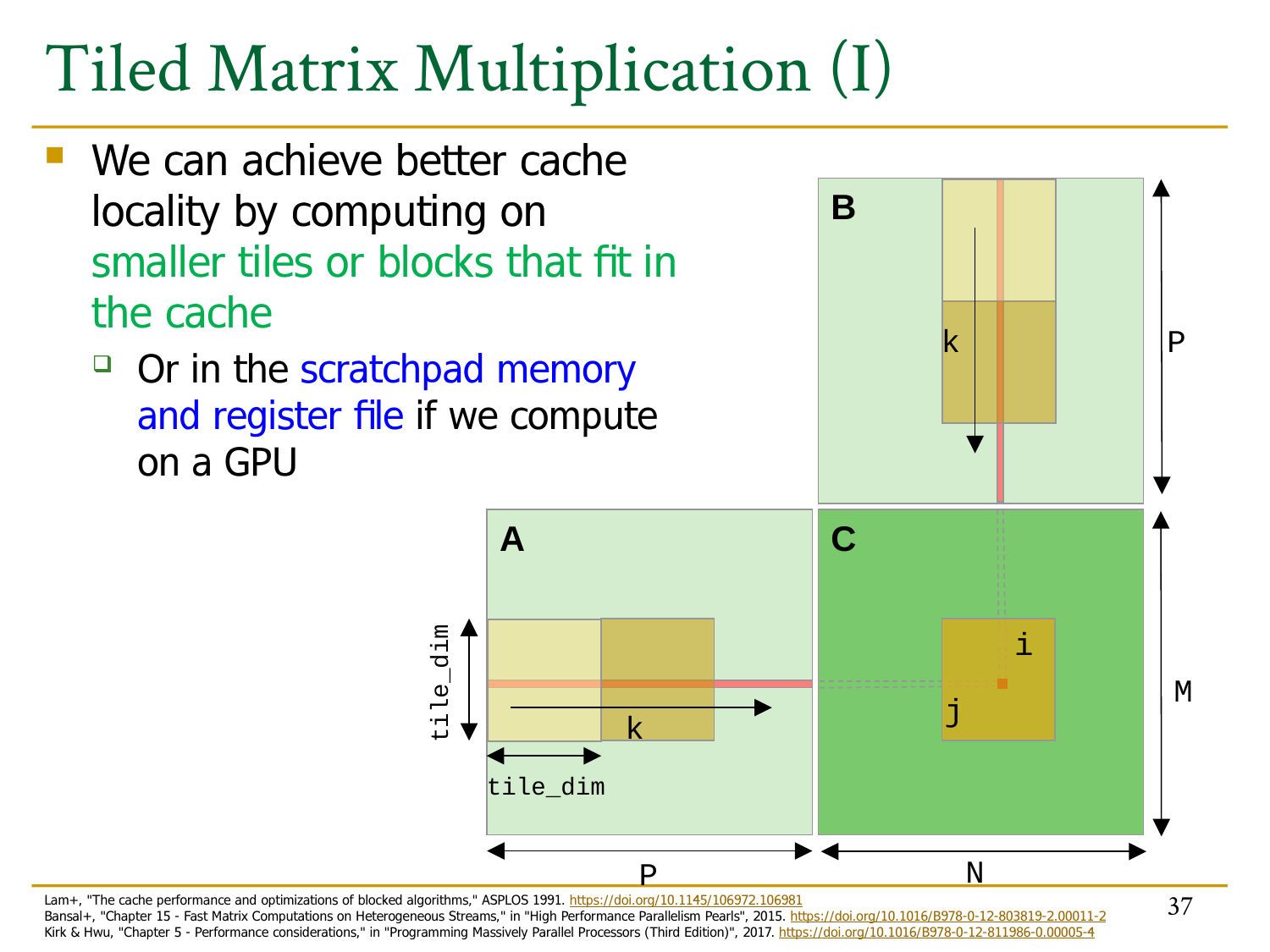

# Tiled Matrix Multiplication (I)
We can achieve better cache locality by computing on smaller tiles or blocks that fit in the cache
Or in the scratchpad memory and register file if we compute on a GPU
B

k
P
A
C
i

tile_dim
M

j
k
tile_dim
N
P
37
Lam+, "The cache performance and optimizations of blocked algorithms," ASPLOS 1991. https://doi.org/10.1145/106972.106981
Bansal+, "Chapter 15 - Fast Matrix Computations on Heterogeneous Streams," in "High Performance Parallelism Pearls", 2015. https://doi.org/10.1016/B978-0-12-803819-2.00011-2
Kirk & Hwu, "Chapter 5 - Performance considerations," in "Programming Massively Parallel Processors (Third Edition)", 2017. https://doi.org/10.1016/B978-0-12-811986-0.00005-4